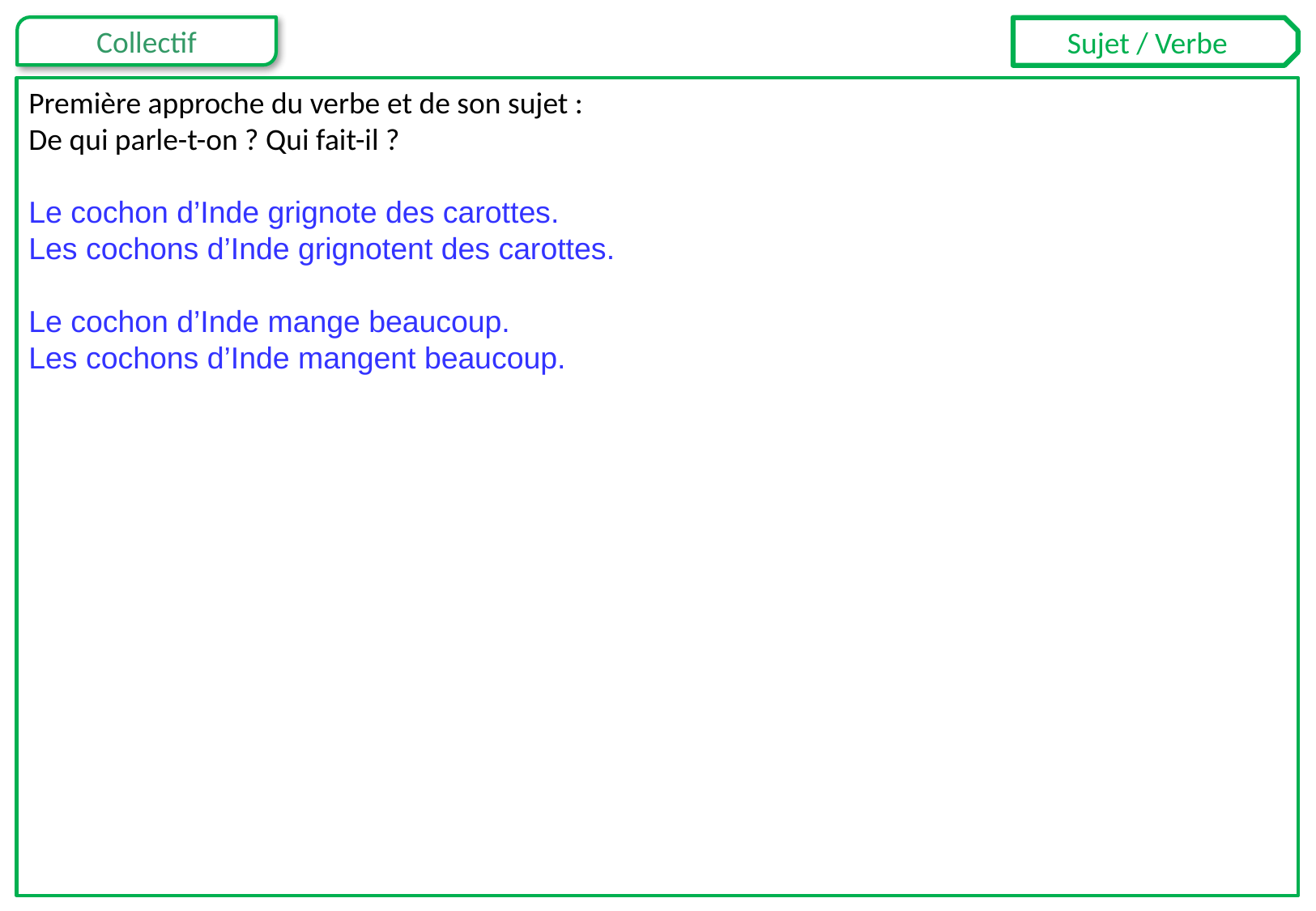

Sujet / Verbe
Première approche du verbe et de son sujet :
De qui parle-t-on ? Qui fait-il ?

Le cochon d’Inde grignote des carottes.
Les cochons d’Inde grignotent des carottes.

Le cochon d’Inde mange beaucoup.
Les cochons d’Inde mangent beaucoup.